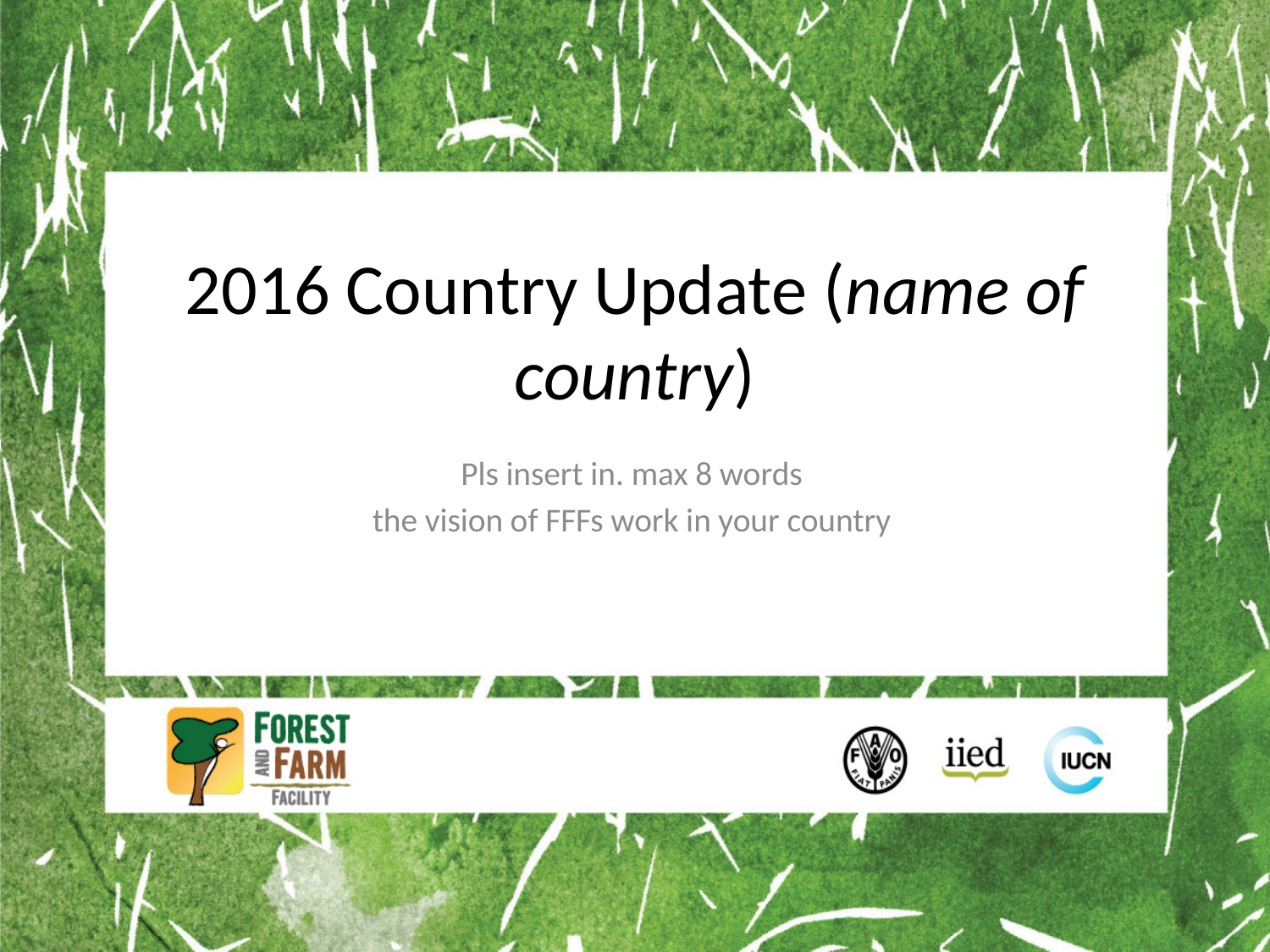

# 2016 Country Update (name of country)
Pls insert in. max 8 words
the vision of FFFs work in your country